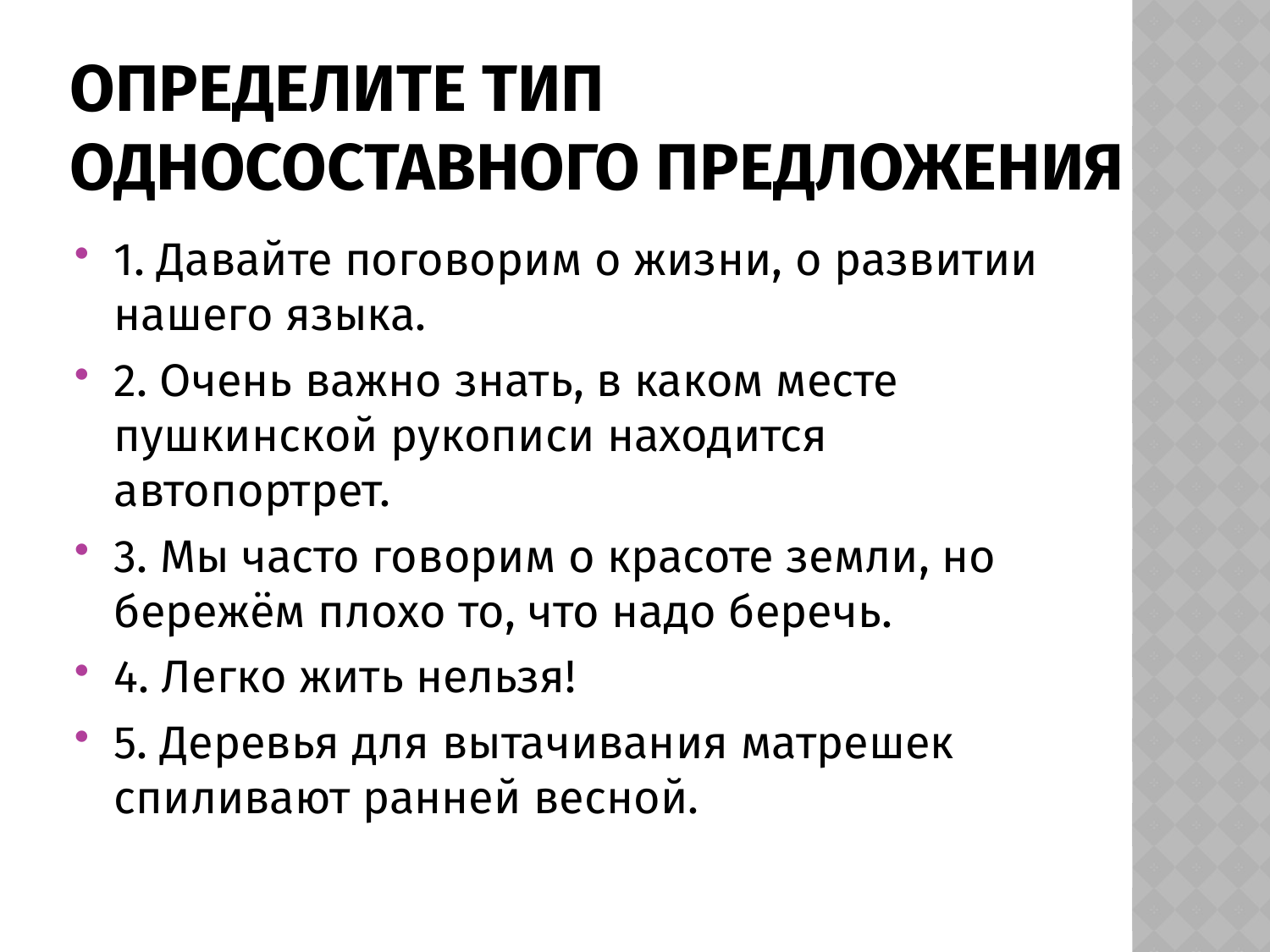

# Определите тип односоставного предложения
1. Давайте поговорим о жизни, о развитии нашего языка.
2. Очень важно знать, в каком месте пушкинской рукописи находится автопортрет.
3. Мы часто говорим о красоте земли, но бережём плохо то, что надо беречь.
4. Легко жить нельзя!
5. Деревья для вытачивания матрешек спиливают ранней весной.